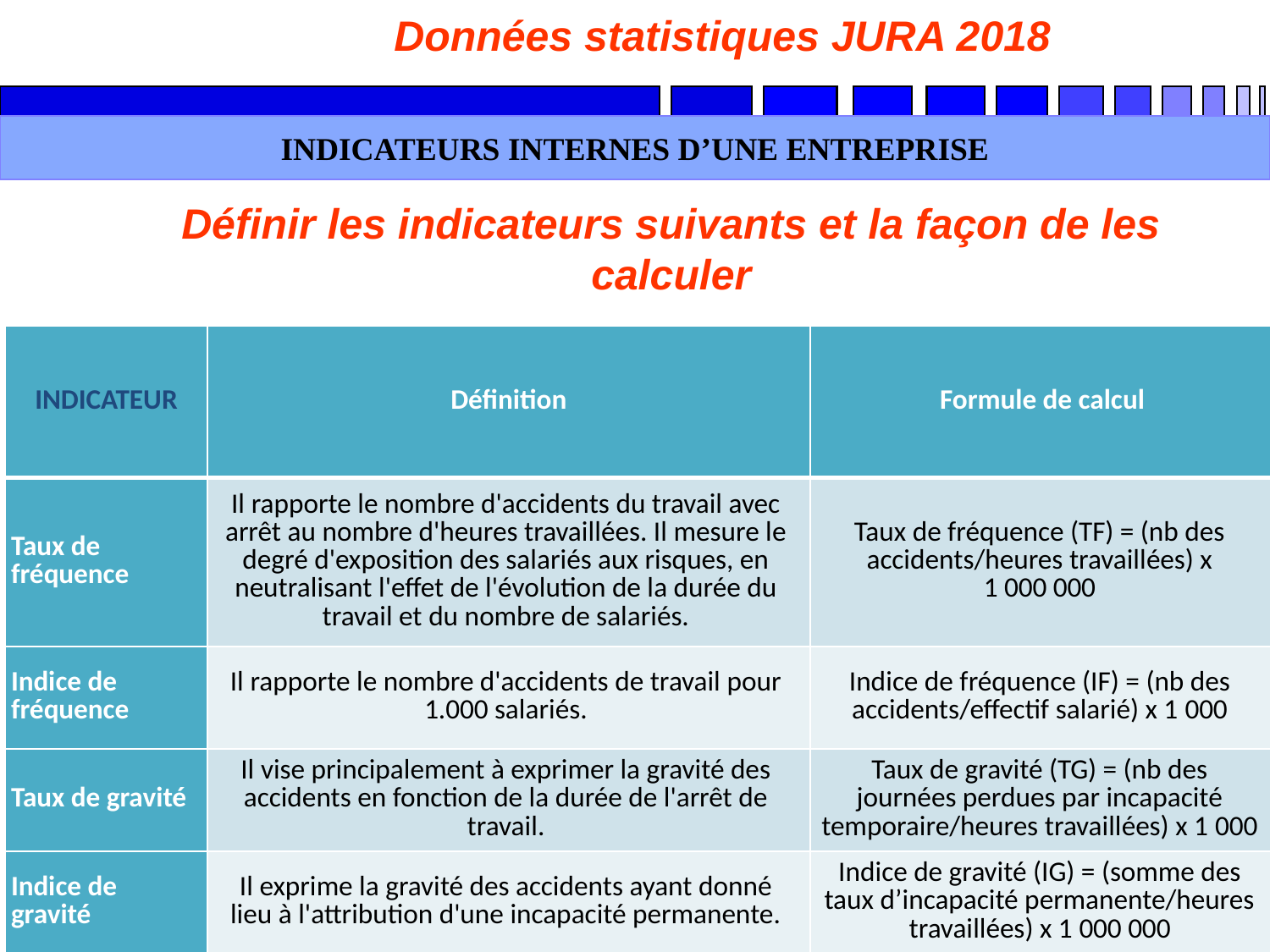

Données statistiques JURA 2018

INDICATEURS INTERNES D’UNE ENTREPRISE
Définir les indicateurs suivants et la façon de les calculer
| INDICATEUR | Définition | Formule de calcul |
| --- | --- | --- |
| Taux de fréquence | Il rapporte le nombre d'accidents du travail avec arrêt au nombre d'heures travaillées. Il mesure le degré d'exposition des salariés aux risques, en neutralisant l'effet de l'évolution de la durée du travail et du nombre de salariés. | Taux de fréquence (TF) = (nb des accidents/heures travaillées) x 1 000 000 |
| Indice de fréquence | Il rapporte le nombre d'accidents de travail pour 1.000 salariés. | Indice de fréquence (IF) = (nb des accidents/effectif salarié) x 1 000 |
| Taux de gravité | Il vise principalement à exprimer la gravité des accidents en fonction de la durée de l'arrêt de travail. | Taux de gravité (TG) = (nb des journées perdues par incapacité temporaire/heures travaillées) x 1 000 |
| Indice de gravité | Il exprime la gravité des accidents ayant donné lieu à l'attribution d'une incapacité permanente. | Indice de gravité (IG) = (somme des taux d’incapacité permanente/heures travaillées) x 1 000 000 |
14